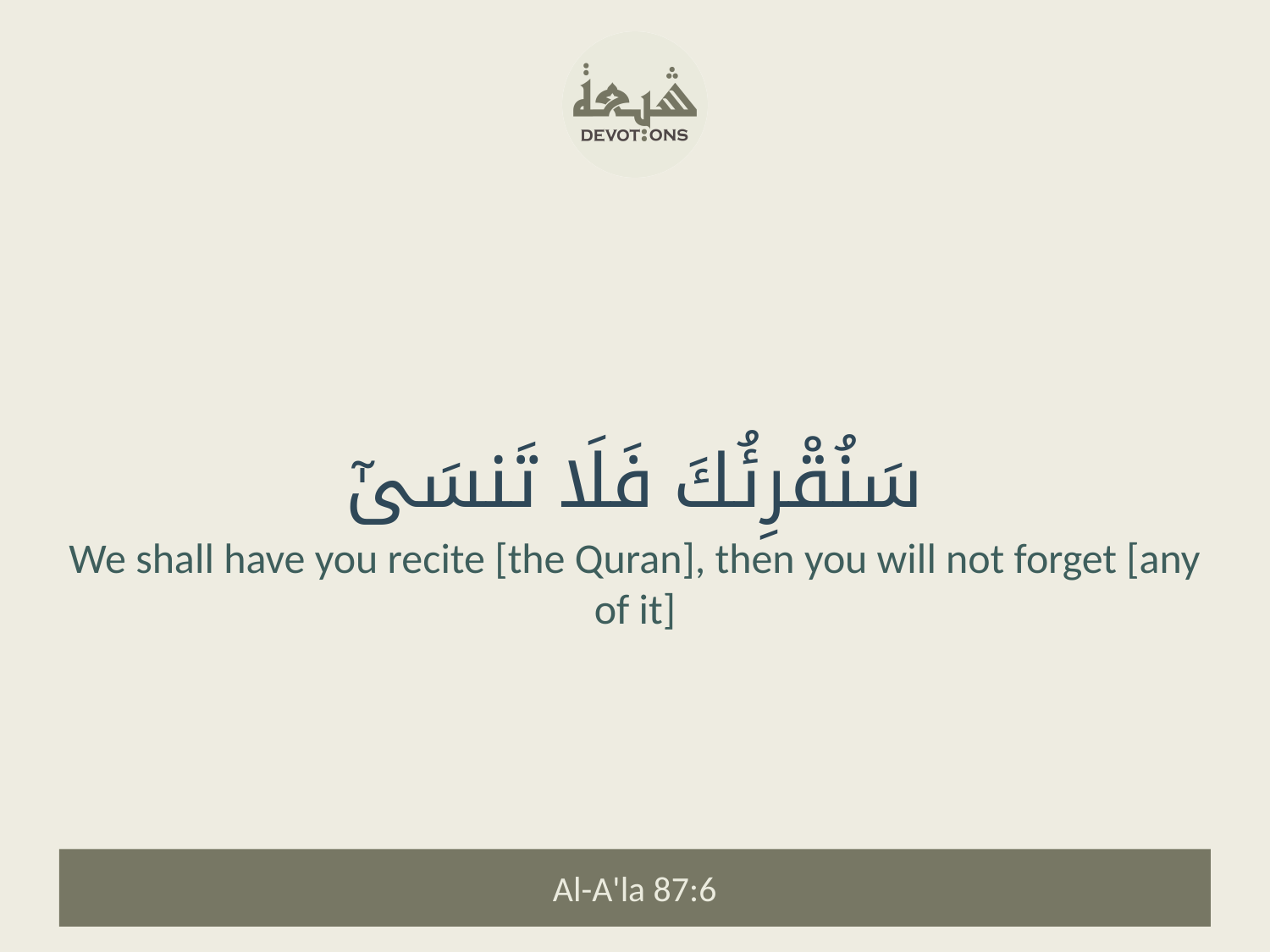

سَنُقْرِئُكَ فَلَا تَنسَىٰٓ
We shall have you recite [the Quran], then you will not forget [any of it]
Al-A'la 87:6